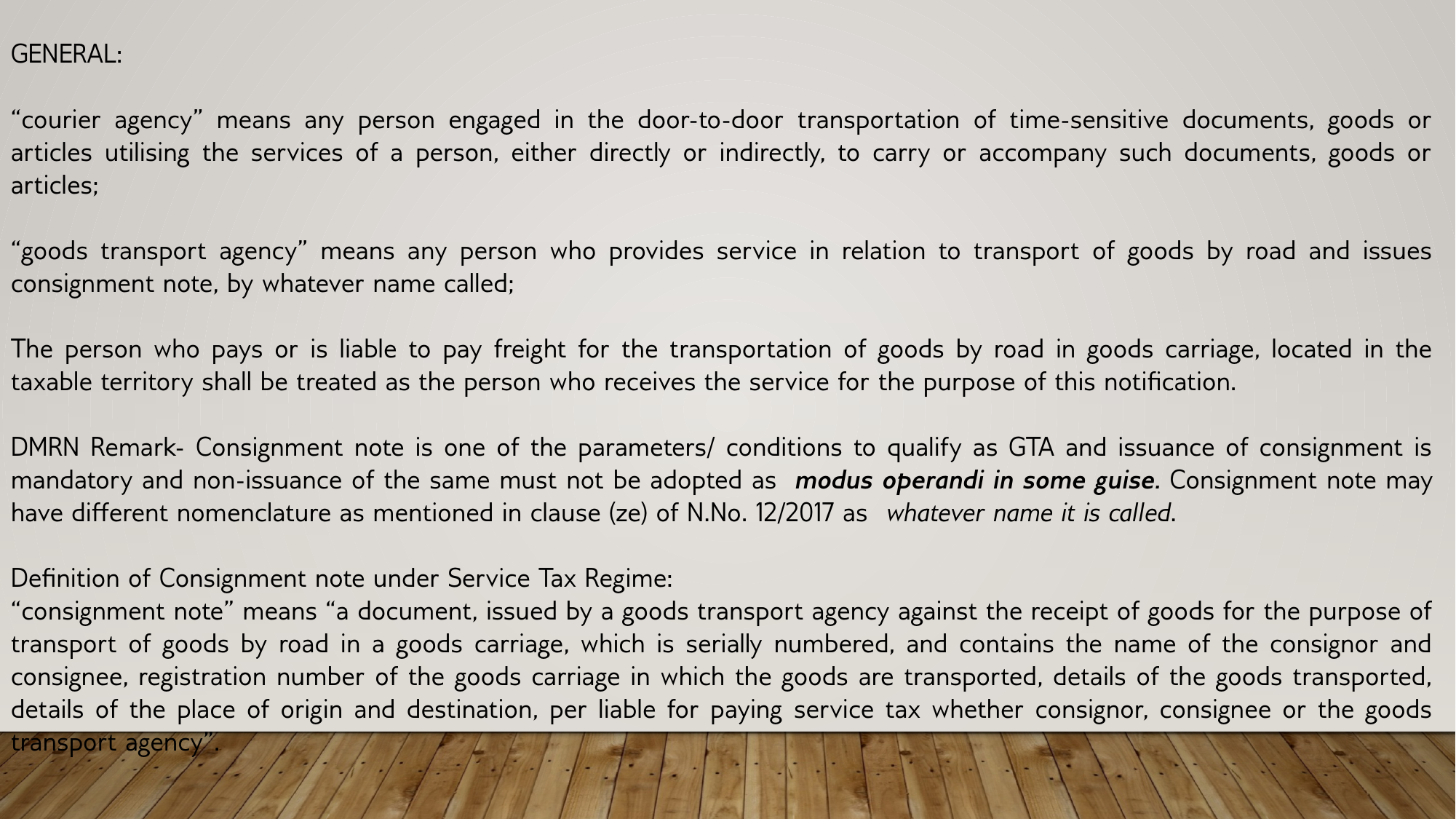

GENERAL:

“courier agency” means any person engaged in the door-to-door transportation of time-sensitive documents, goods or articles utilising the services of a person, either directly or indirectly, to carry or accompany such documents, goods or articles;

“goods transport agency” means any person who provides service in relation to transport of goods by road and issues consignment note, by whatever name called;

The person who pays or is liable to pay freight for the transportation of goods by road in goods carriage, located in the taxable territory shall be treated as the person who receives the service for the purpose of this notification.

DMRN Remark- Consignment note is one of the parameters/ conditions to qualify as GTA and issuance of consignment is mandatory and non-issuance of the same must not be adopted as  modus operandi in some guise. Consignment note may have different nomenclature as mentioned in clause (ze) of N.No. 12/2017 as  whatever name it is called.

Definition of Consignment note under Service Tax Regime:
“consignment note” means “a document, issued by a goods transport agency against the receipt of goods for the purpose of transport of goods by road in a goods carriage, which is serially numbered, and contains the name of the consignor and consignee, registration number of the goods carriage in which the goods are transported, details of the goods transported, details of the place of origin and destination, per liable for paying service tax whether consignor, consignee or the goods transport agency”.